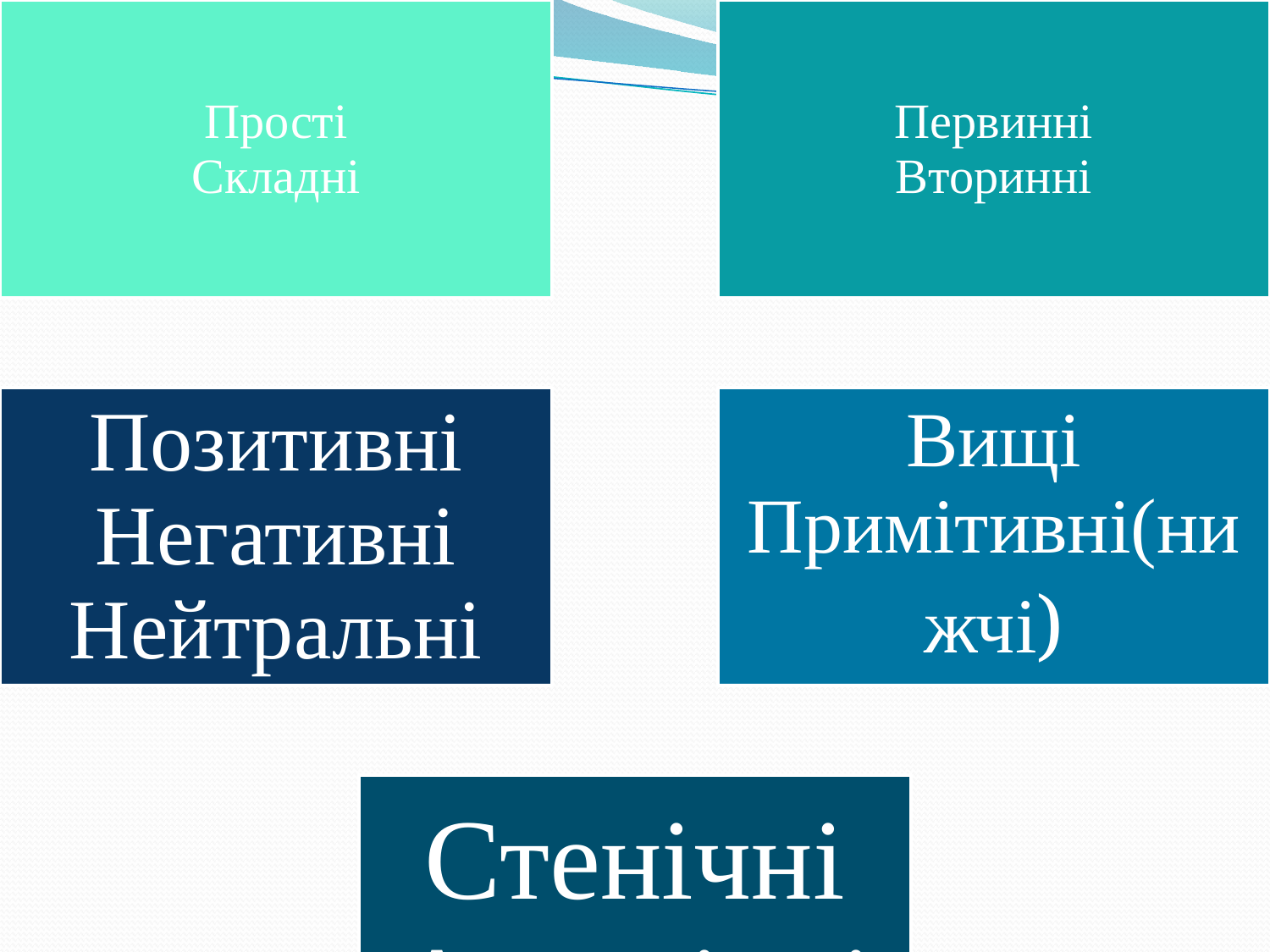

Прості
Складні
Первинні
Вторинні
Позитивні
Негативні
Нейтральні
Вищі
Примітивні(нижчі)
Стенічні